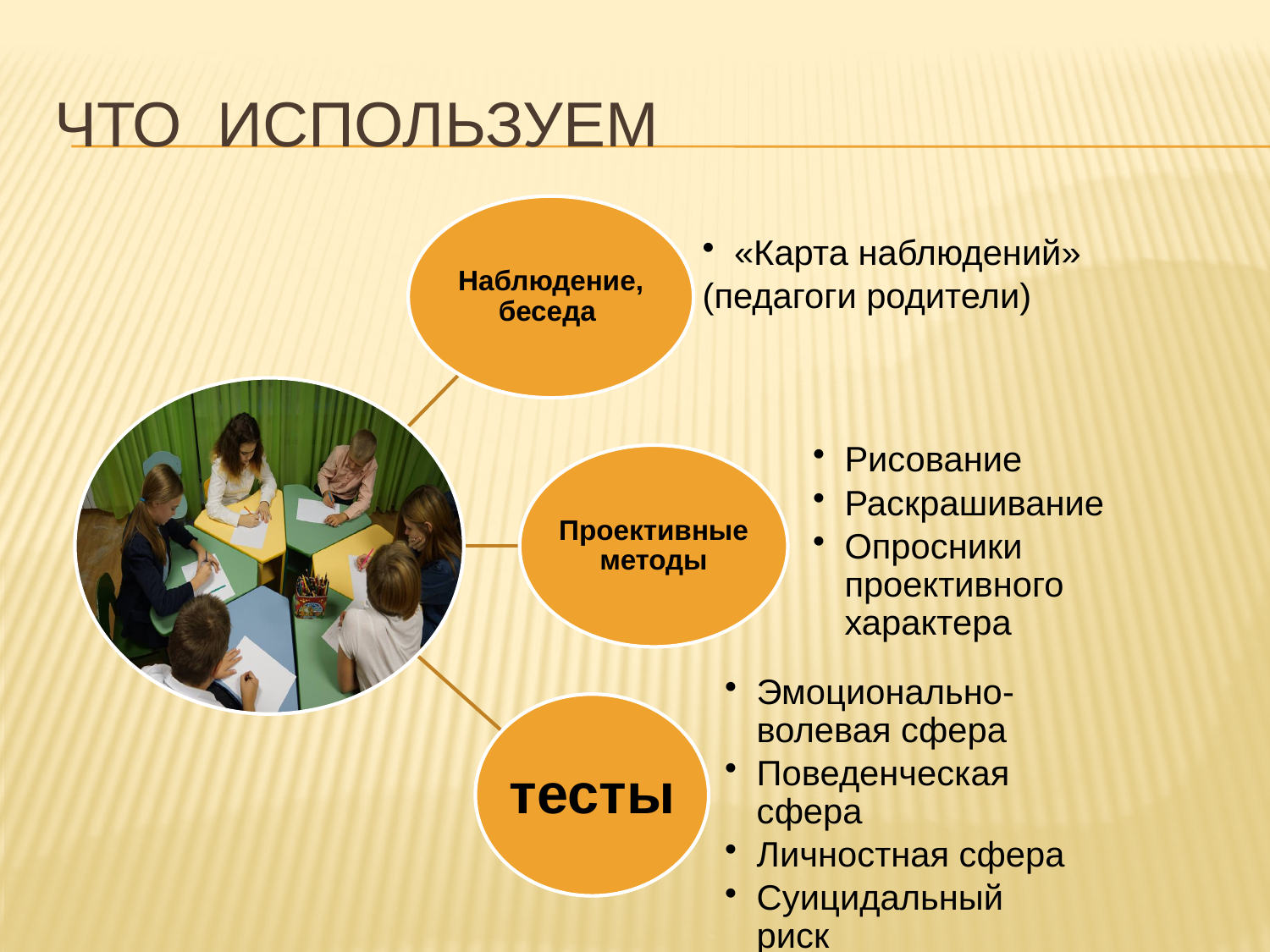

# Что  используем
Наблюдение, беседа
«Карта наблюдений»
(педагоги родители)

Рисование
Раскрашивание
Опросники проективного характера
Проективные методы

тесты
Эмоционально- волевая сфера
Поведенческая сфера
Личностная сфера
Суицидальный риск